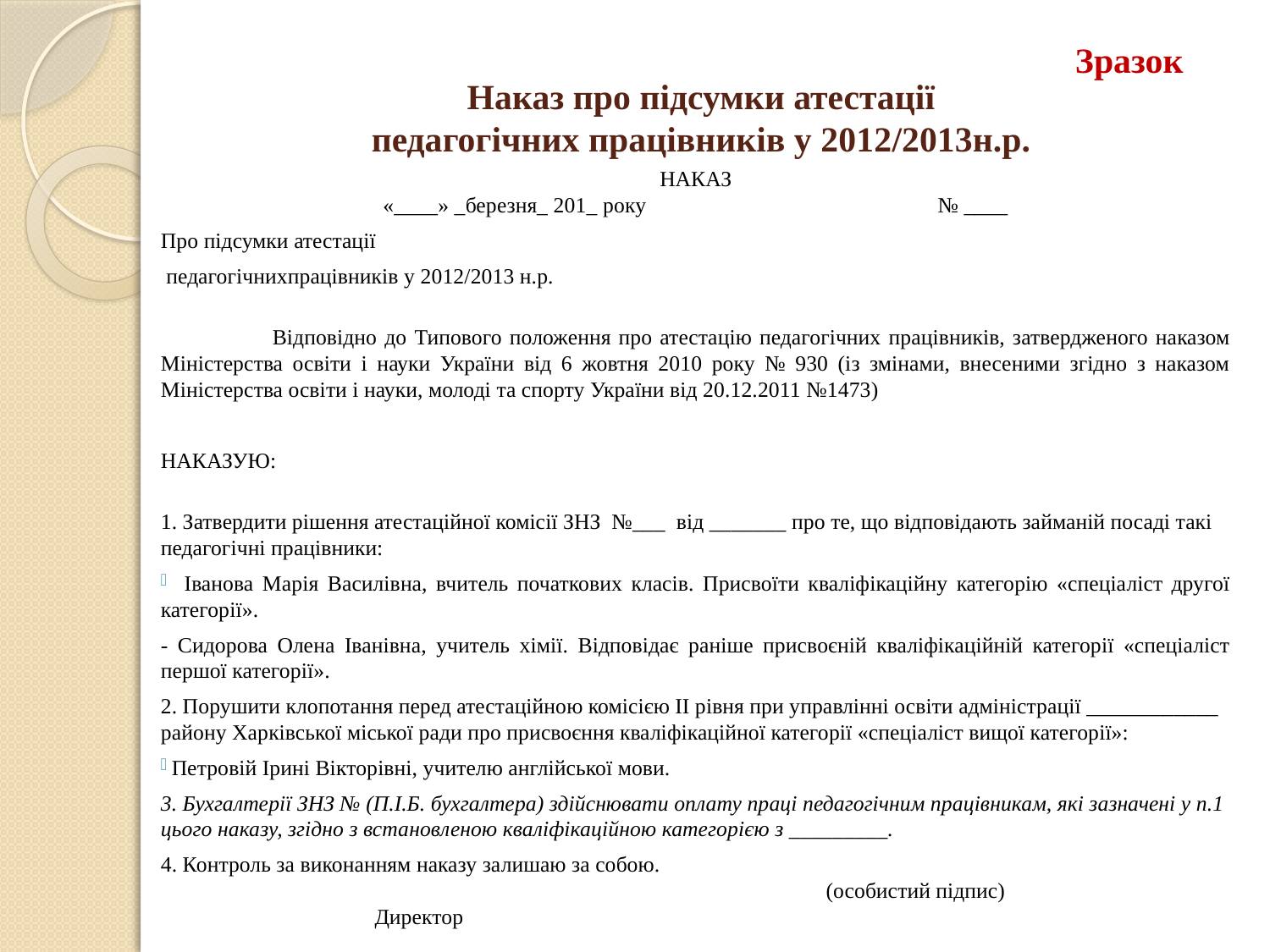

Зразок
# Наказ про підсумки атестації педагогічних працівників у 2012/2013н.р.
НАКАЗ
«____» _березня_ 201_ року		                                        № ____
Про підсумки атестації
 педагогічнихпрацівників у 2012/2013 н.р.
	Відповідно до Типового положення про атестацію педагогічних працівників, затвердженого наказом Міністерства освіти і науки України від 6 жовтня 2010 року № 930 (із змінами, внесеними згідно з наказом Міністерства освіти і науки, молоді та спорту України від 20.12.2011 №1473)

НАКАЗУЮ:
1. Затвердити рішення атестаційної комісії ЗНЗ  №___  від _______ про те, що відповідають займаній посаді такі педагогічні працівники:
  Іванова Марія Василівна, вчитель початкових класів. Присвоїти кваліфікаційну категорію «спеціаліст другої категорії».
- Сидорова Олена Іванівна, учитель хімії. Відповідає раніше присвоєній кваліфікаційній категорії «спеціаліст першої категорії».
2. Порушити клопотання перед атестаційною комісією ІІ рівня при управлінні освіти адміністрації ____________ району Харківської міської ради про присвоєння кваліфікаційної категорії «спеціаліст вищої категорії»:
 Петровій Ірині Вікторівні, учителю англійської мови.
3. Бухгалтерії ЗНЗ № (П.І.Б. бухгалтера) здійснювати оплату праці педагогічним працівникам, які зазначені у п.1 цього наказу, згідно з встановленою кваліфікаційною категорією з _________.
4. Контроль за виконанням наказу залишаю за собою.
	                                                                                                     (особистий підпис)
                                       Директор